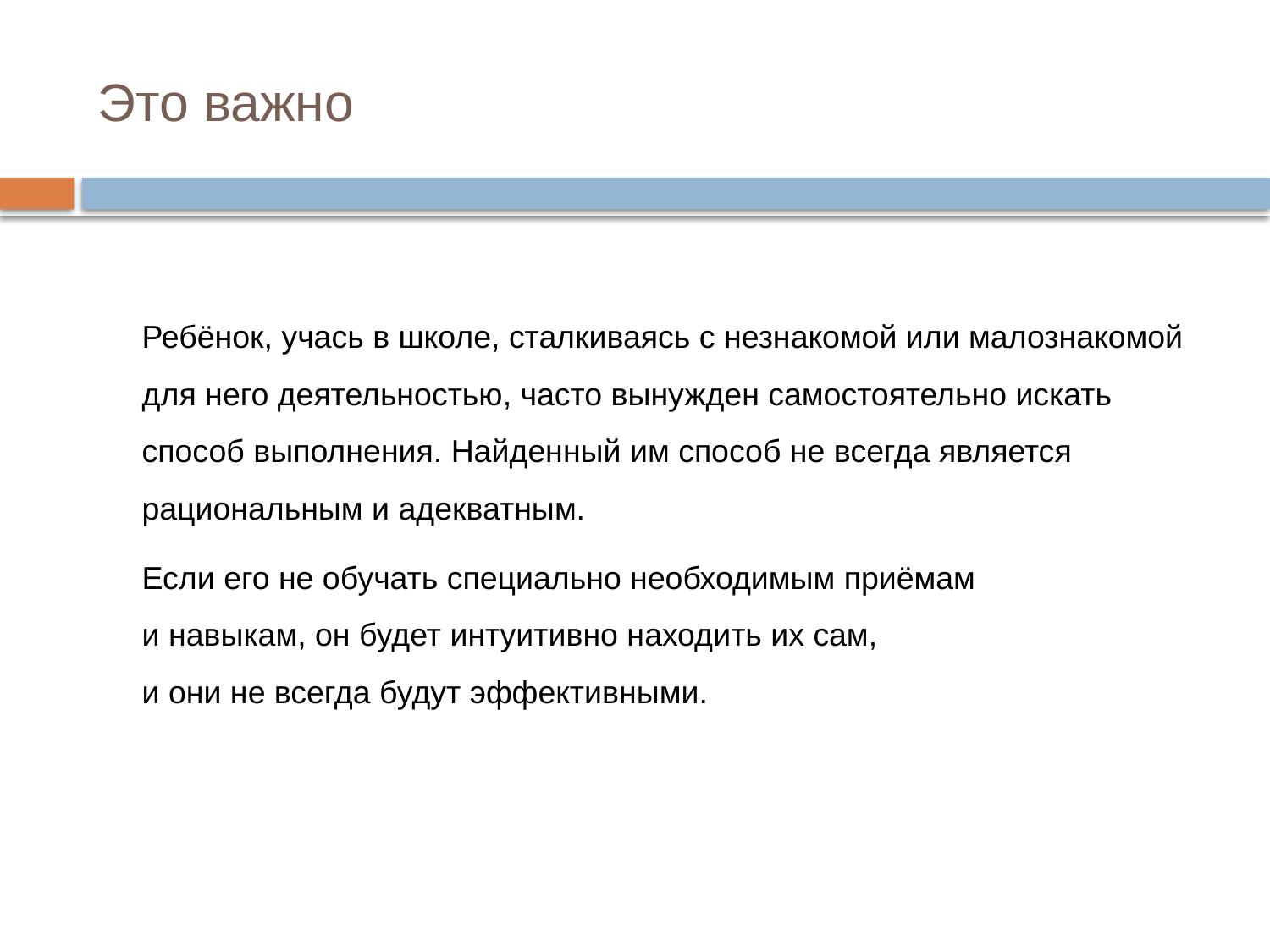

# Это важно

	Ребёнок, учась в школе, сталкиваясь с незнакомой или малознакомой для него деятельностью, часто вынужден самостоятельно искать способ выполнения. Найденный им способ не всегда является рациональным и адекватным.
	Если его не обучать специально необходимым приёмам
и навыкам, он будет интуитивно находить их сам,
и они не всегда будут эффективными.